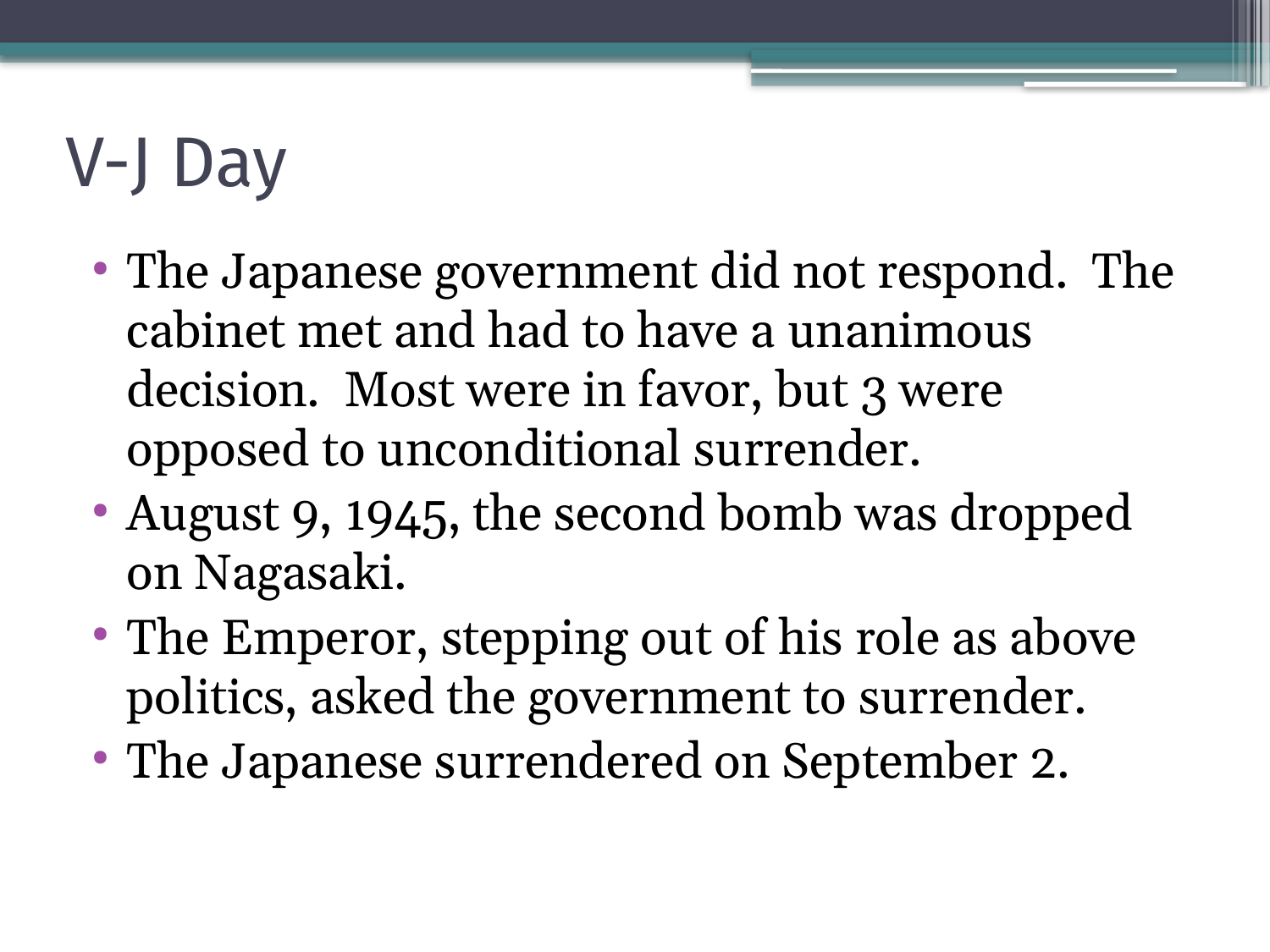

# V-J Day
The Japanese government did not respond.  The cabinet met and had to have a unanimous decision.  Most were in favor, but 3 were opposed to unconditional surrender.
August 9, 1945, the second bomb was dropped on Nagasaki.
The Emperor, stepping out of his role as above politics, asked the government to surrender.
The Japanese surrendered on September 2.